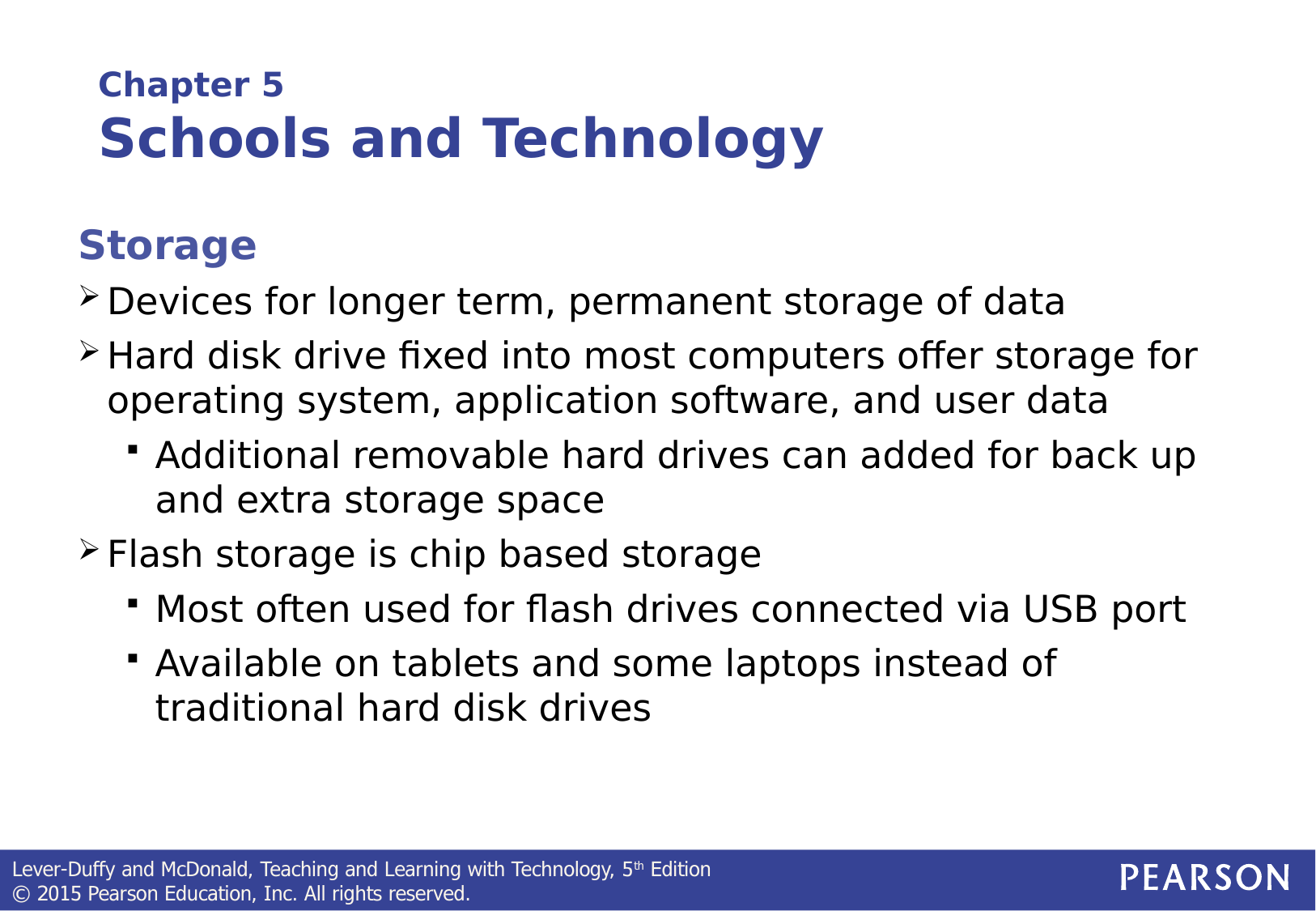

Chapter 5
Schools and Technology
Storage
Devices for longer term, permanent storage of data
Hard disk drive fixed into most computers offer storage for operating system, application software, and user data
Additional removable hard drives can added for back up and extra storage space
Flash storage is chip based storage
Most often used for flash drives connected via USB port
Available on tablets and some laptops instead of traditional hard disk drives